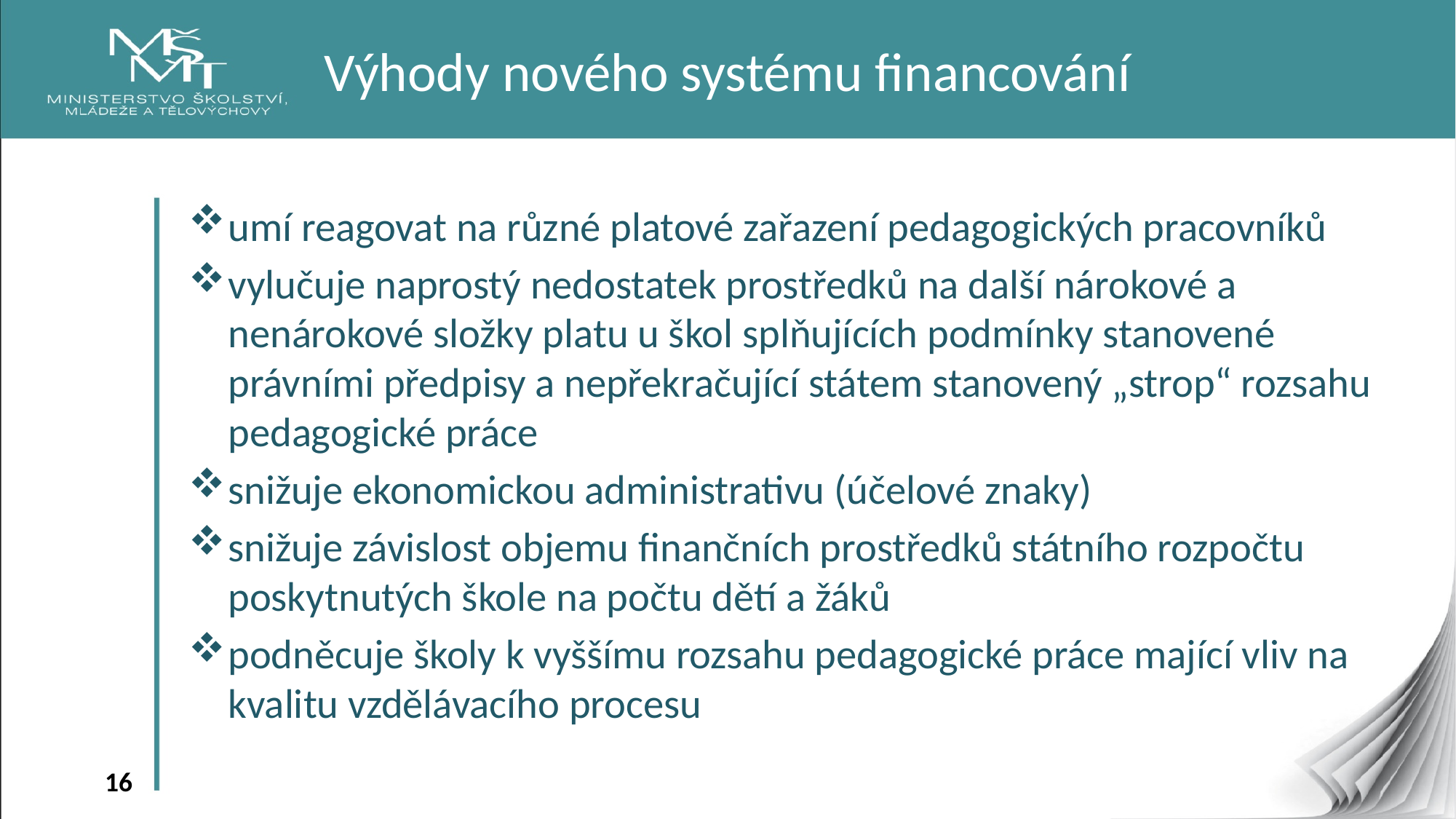

# Výhody nového systému financování
umí reagovat na různé platové zařazení pedagogických pracovníků
vylučuje naprostý nedostatek prostředků na další nárokové a nenárokové složky platu u škol splňujících podmínky stanovené právními předpisy a nepřekračující státem stanovený „strop“ rozsahu pedagogické práce
snižuje ekonomickou administrativu (účelové znaky)
snižuje závislost objemu finančních prostředků státního rozpočtu poskytnutých škole na počtu dětí a žáků
podněcuje školy k vyššímu rozsahu pedagogické práce mající vliv na kvalitu vzdělávacího procesu